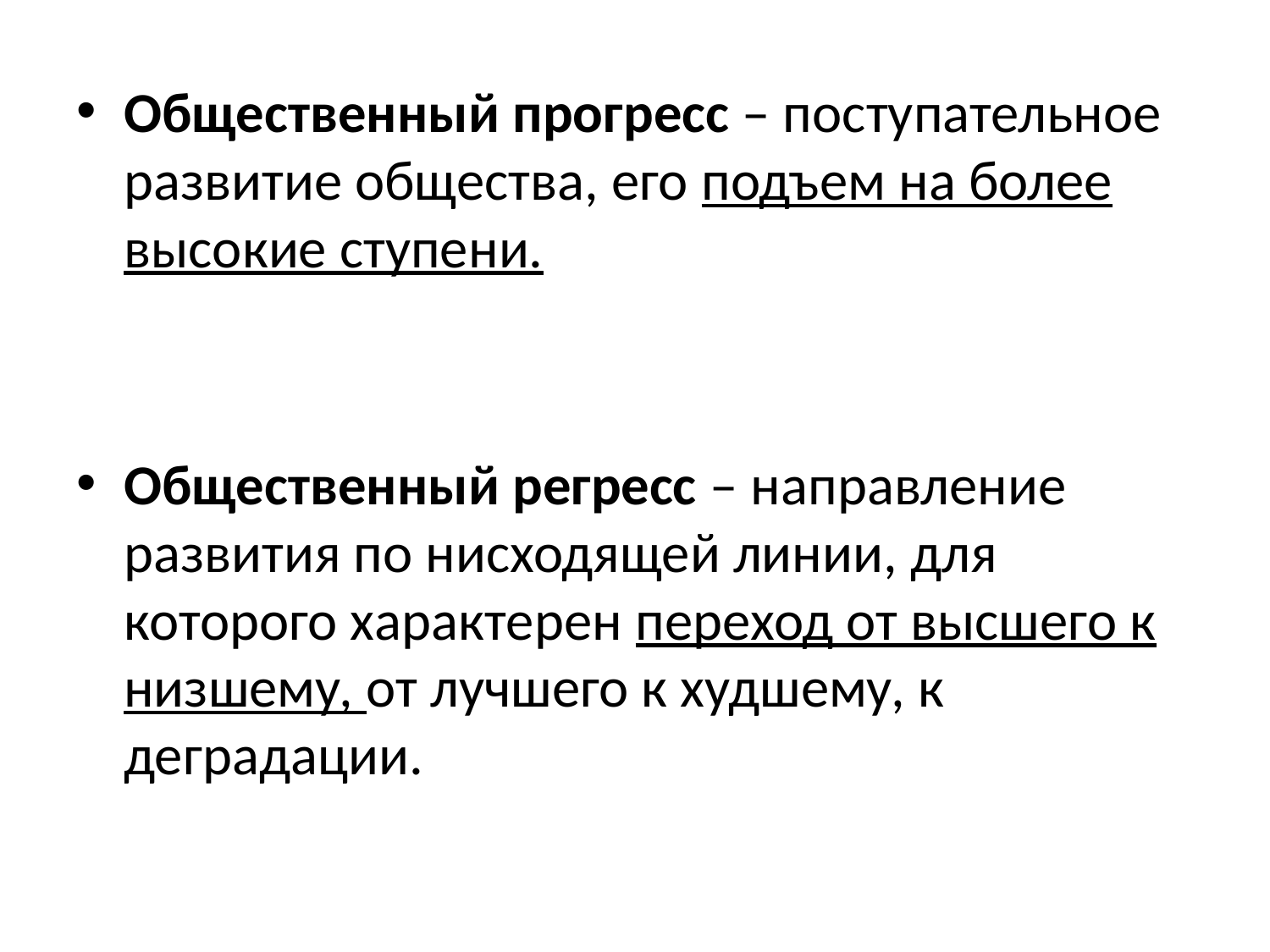

Общественный прогресс – поступательное развитие общества, его подъем на более высокие ступени.

Общественный регресс – направление развития по нисходящей линии, для которого характерен переход от высшего к низшему, от лучшего к худшему, к деградации.